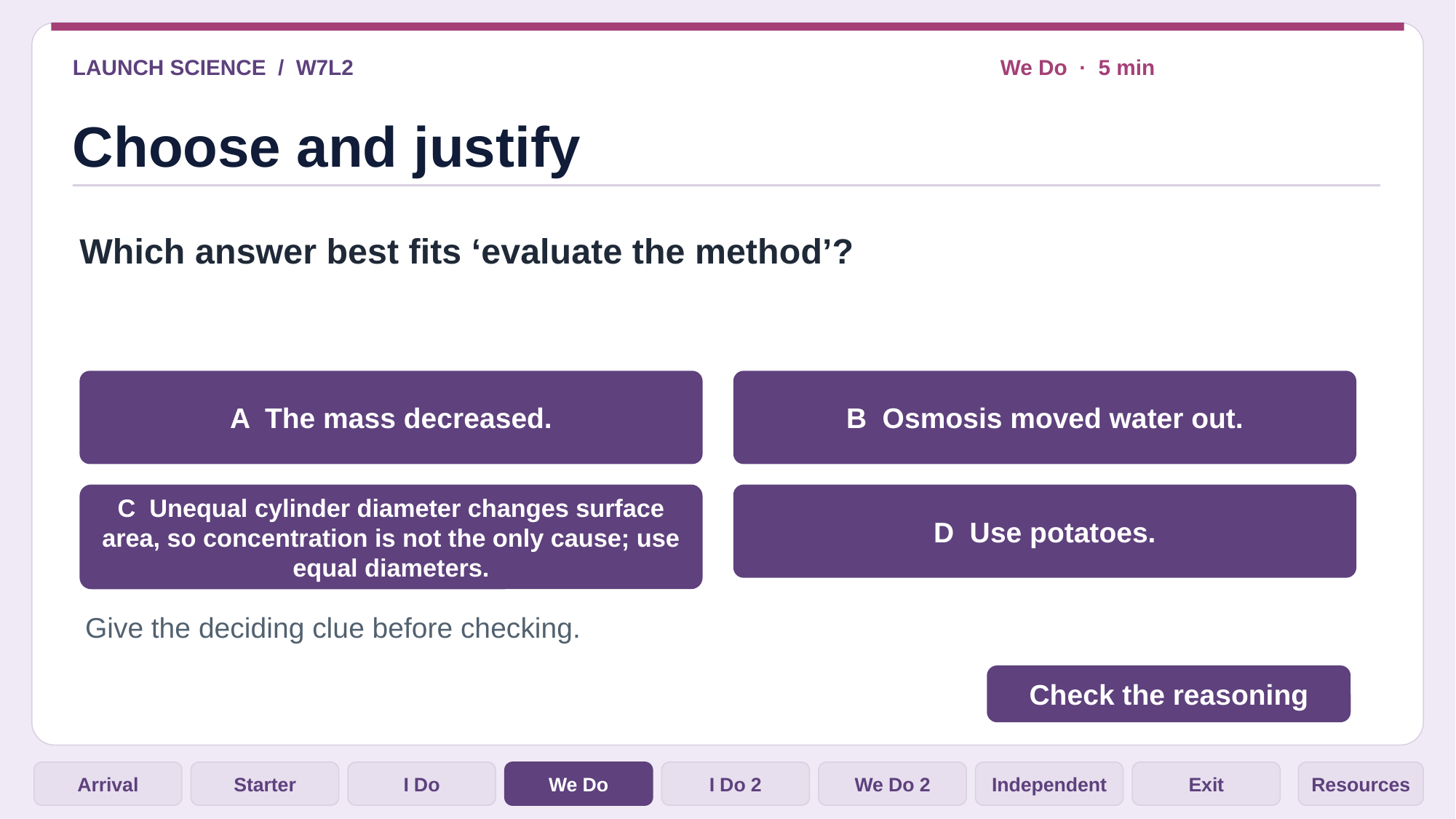

LAUNCH SCIENCE  /  W7L2
We Do  ·  5 min
Choose and justify

Which answer best fits ‘evaluate the method’?
A  The mass decreased.
B  Osmosis moved water out.
C  Unequal cylinder diameter changes surface area, so concentration is not the only cause; use equal diameters.
D  Use potatoes.
Give the deciding clue before checking.
Check the reasoning
Arrival
Starter
I Do
We Do
I Do 2
We Do 2
Independent
Exit
Resources